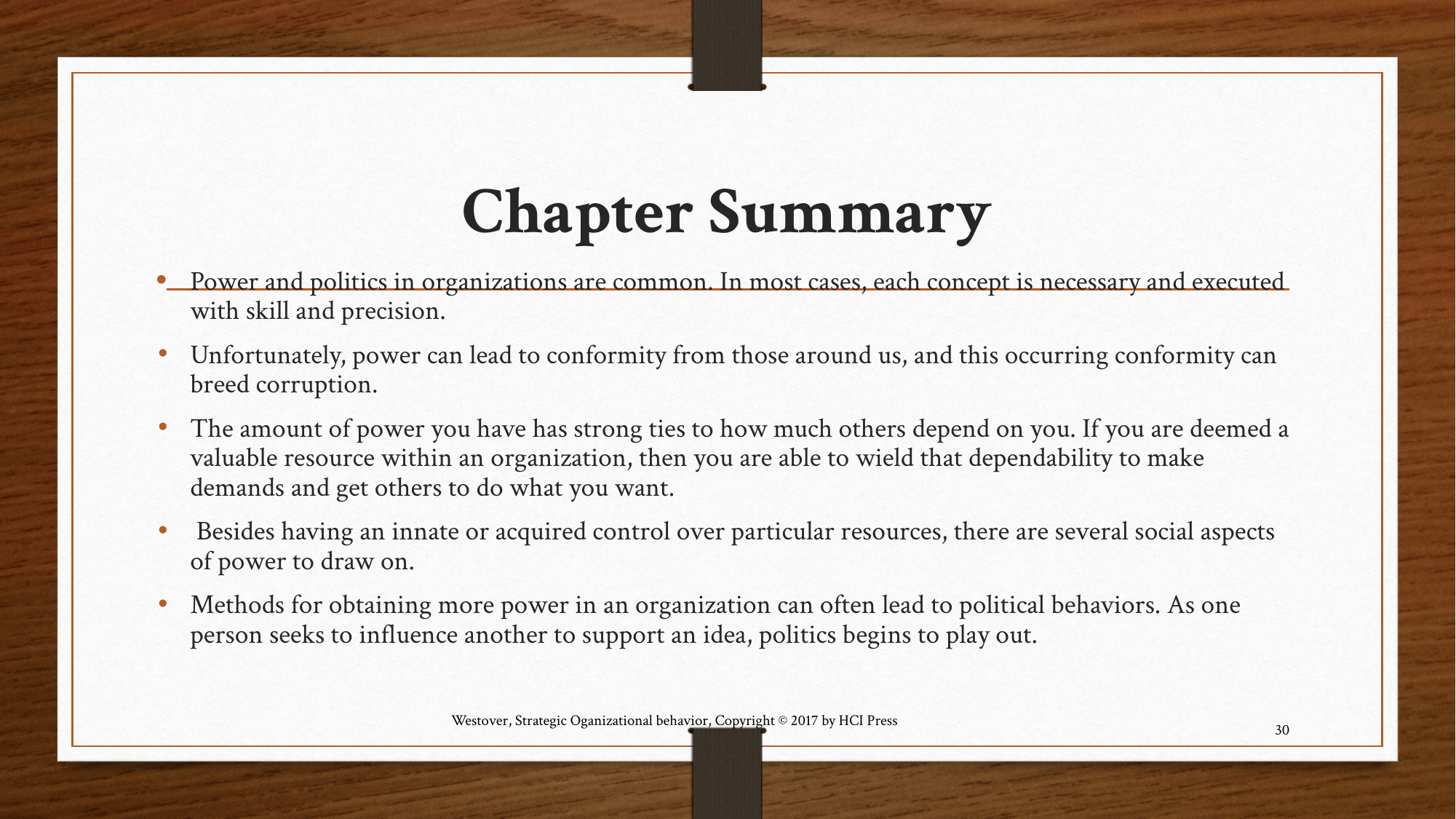

# Chapter Summary
Power and politics in organizations are common. In most cases, each concept is necessary and executed with skill and precision.
Unfortunately, power can lead to conformity from those around us, and this occurring conformity can breed corruption.
The amount of power you have has strong ties to how much others depend on you. If you are deemed a valuable resource within an organization, then you are able to wield that dependability to make demands and get others to do what you want.
 Besides having an innate or acquired control over particular resources, there are several social aspects of power to draw on.
Methods for obtaining more power in an organization can often lead to political behaviors. As one person seeks to influence another to support an idea, politics begins to play out.
30
Westover, Strategic Oganizational behavior, Copyright © 2017 by HCI Press